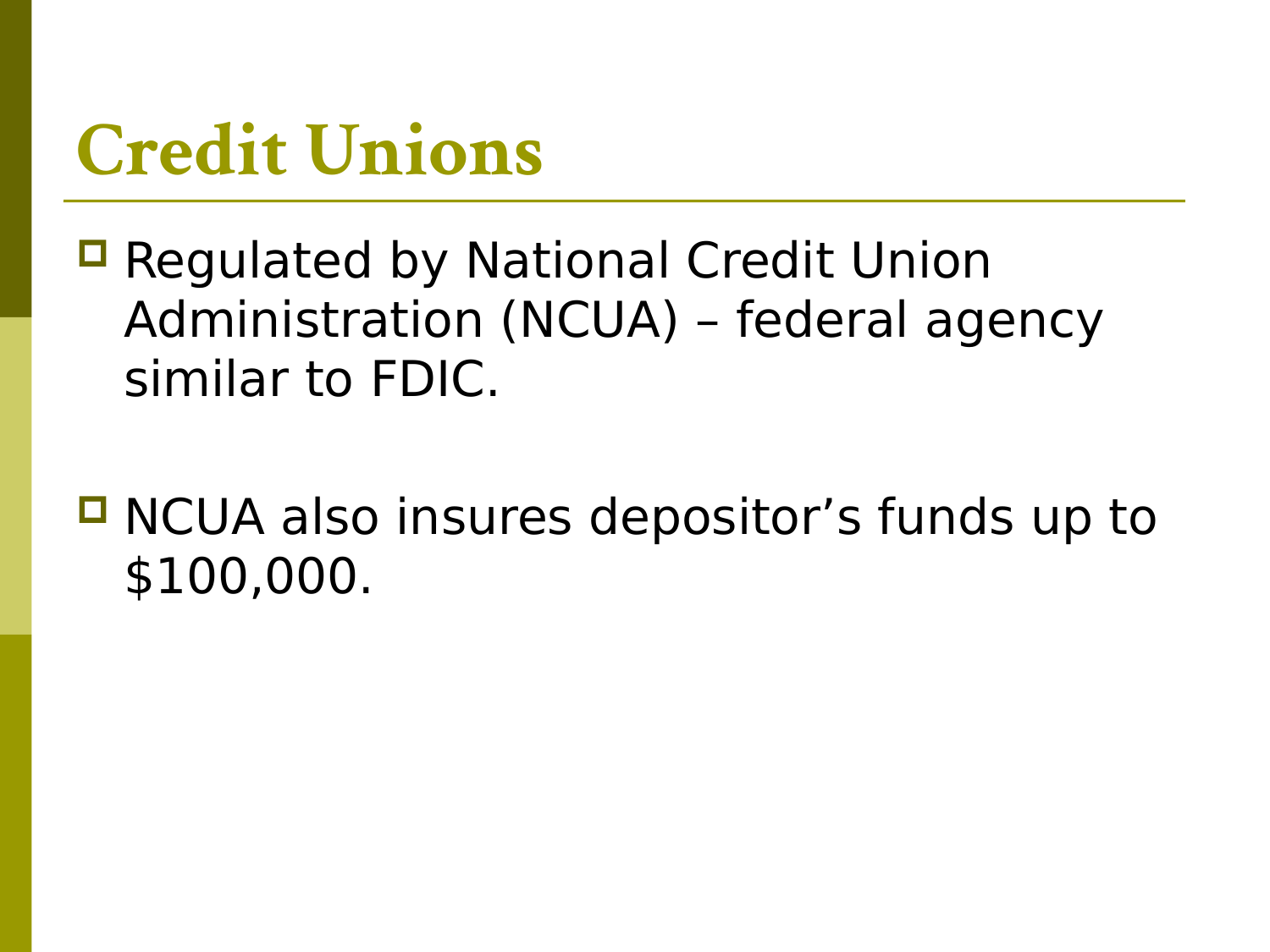

# Credit Unions
Regulated by National Credit Union Administration (NCUA) – federal agency similar to FDIC.

NCUA also insures depositor’s funds up to $100,000.